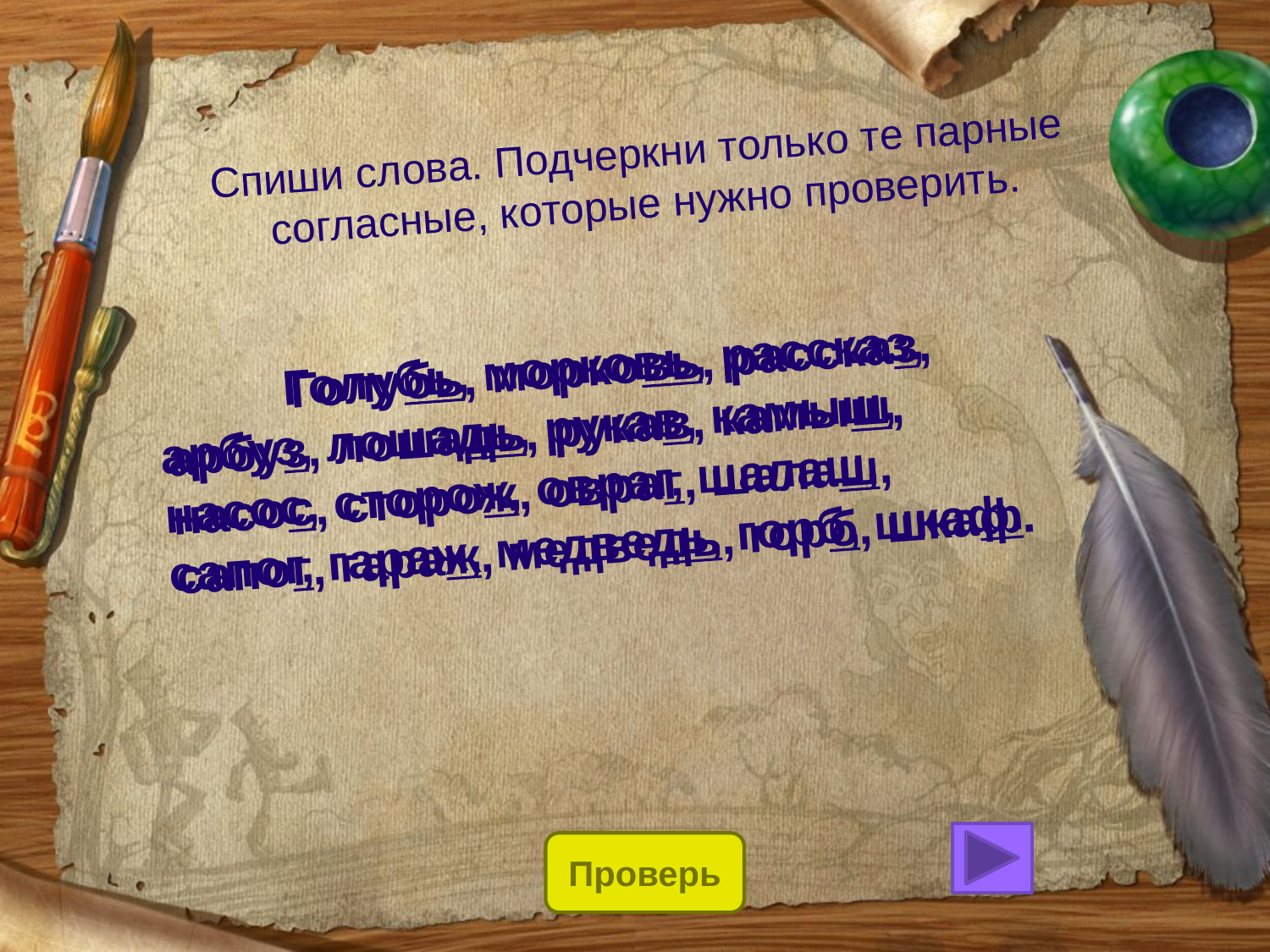

# Спиши слова. Подчеркни только те парные согласные, которые нужно проверить.
	Голубь, морковь, рассказ, арбуз, лошадь, рукав, камыш, насос, сторож, овраг, шалаш, сапог, гараж, медведь, горб, шкаф.
	Голубь, морковь, рассказ, арбуз, лошадь, рукав, камыш, насос, сторож, овраг, шалаш, сапог, гараж, медведь, горб, шкаф.

Проверь